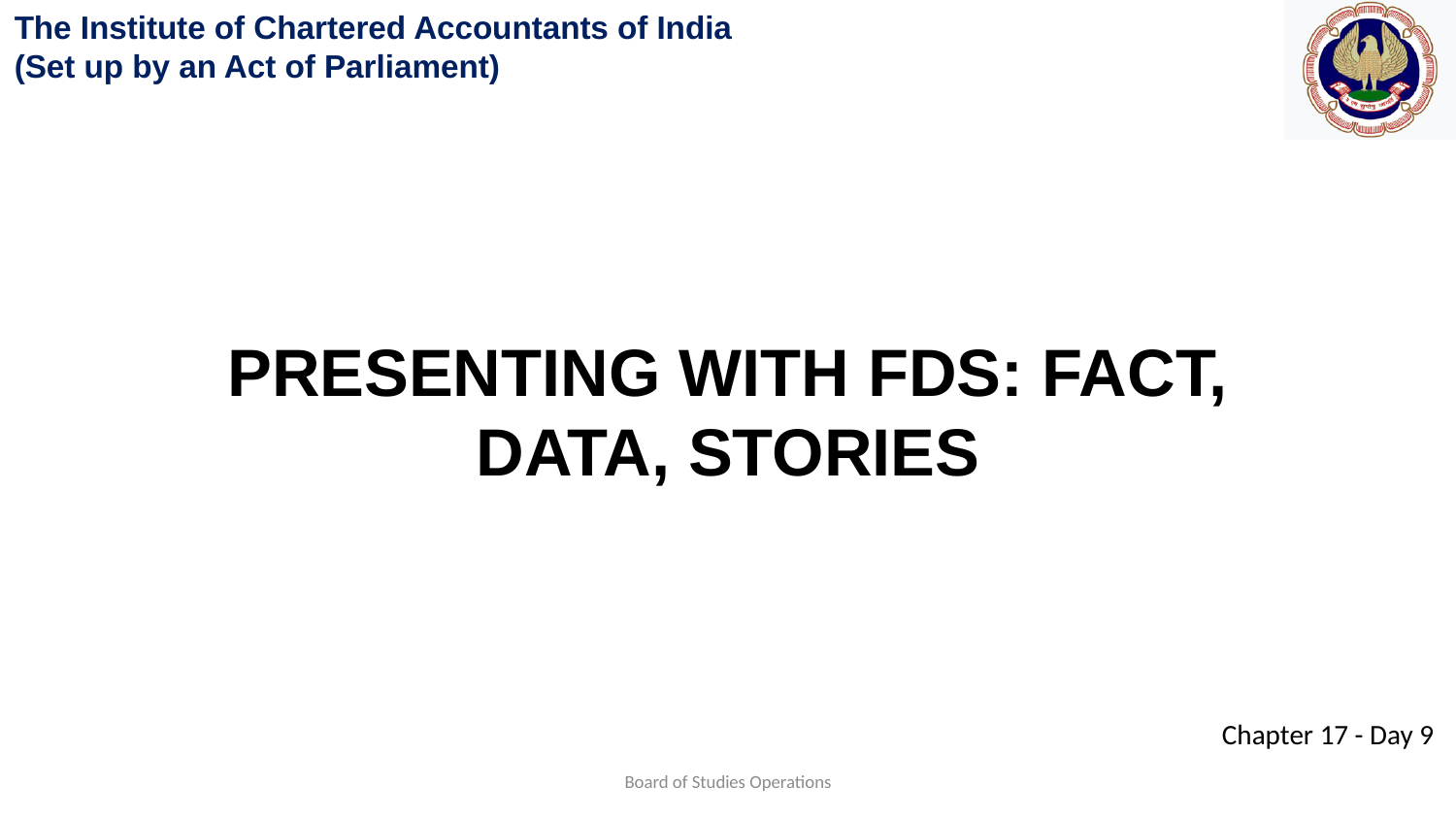

PRESENTING WITH FDS: FACT, DATA, STORIES
Board of Studies Operations